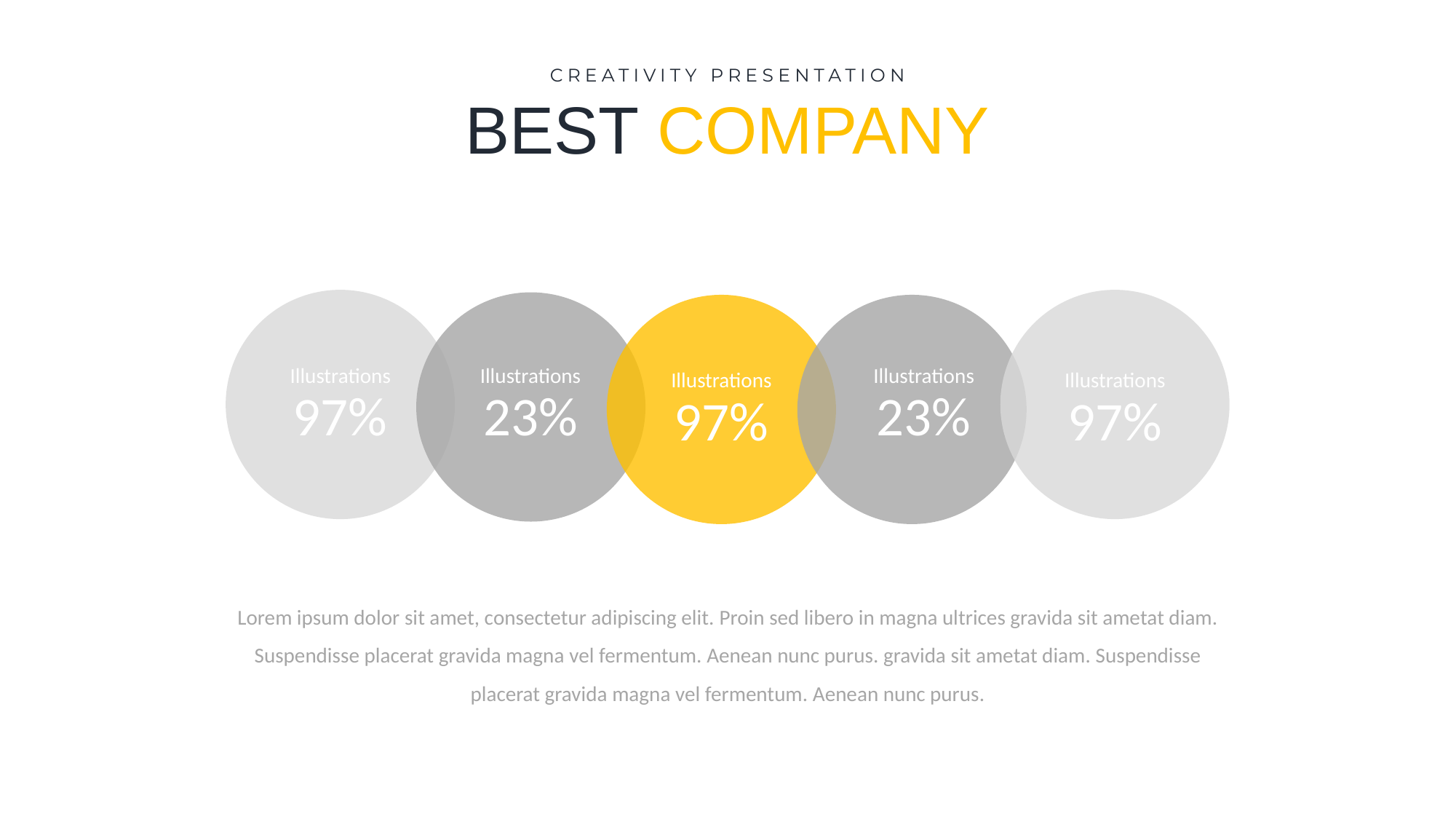

CREATIVITY PRESENTATION
BEST COMPANY

Illustrations
97%
Illustrations
23%
Illustrations
23%
Illustrations
97%
Illustrations
97%
Lorem ipsum dolor sit amet, consectetur adipiscing elit. Proin sed libero in magna ultrices gravida sit ametat diam. Suspendisse placerat gravida magna vel fermentum. Aenean nunc purus. gravida sit ametat diam. Suspendisse placerat gravida magna vel fermentum. Aenean nunc purus.